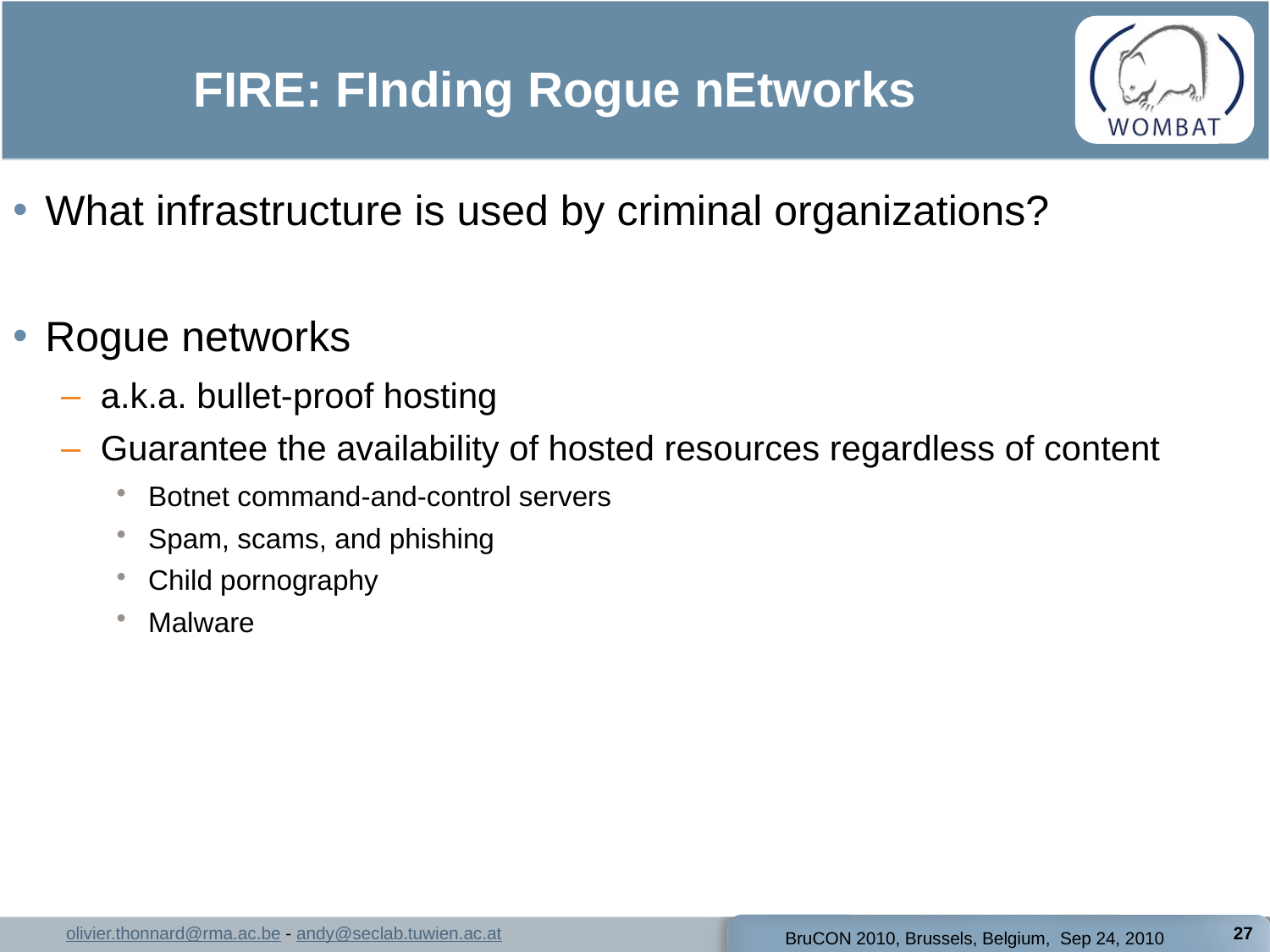

# FIRE: FInding Rogue nEtworks
What infrastructure is used by criminal organizations?

Rogue networks
a.k.a. bullet-proof hosting
Guarantee the availability of hosted resources regardless of content
Botnet command-and-control servers
Spam, scams, and phishing
Child pornography
Malware

27
BruCON 2010, Brussels, Belgium,  Sep 24, 2010